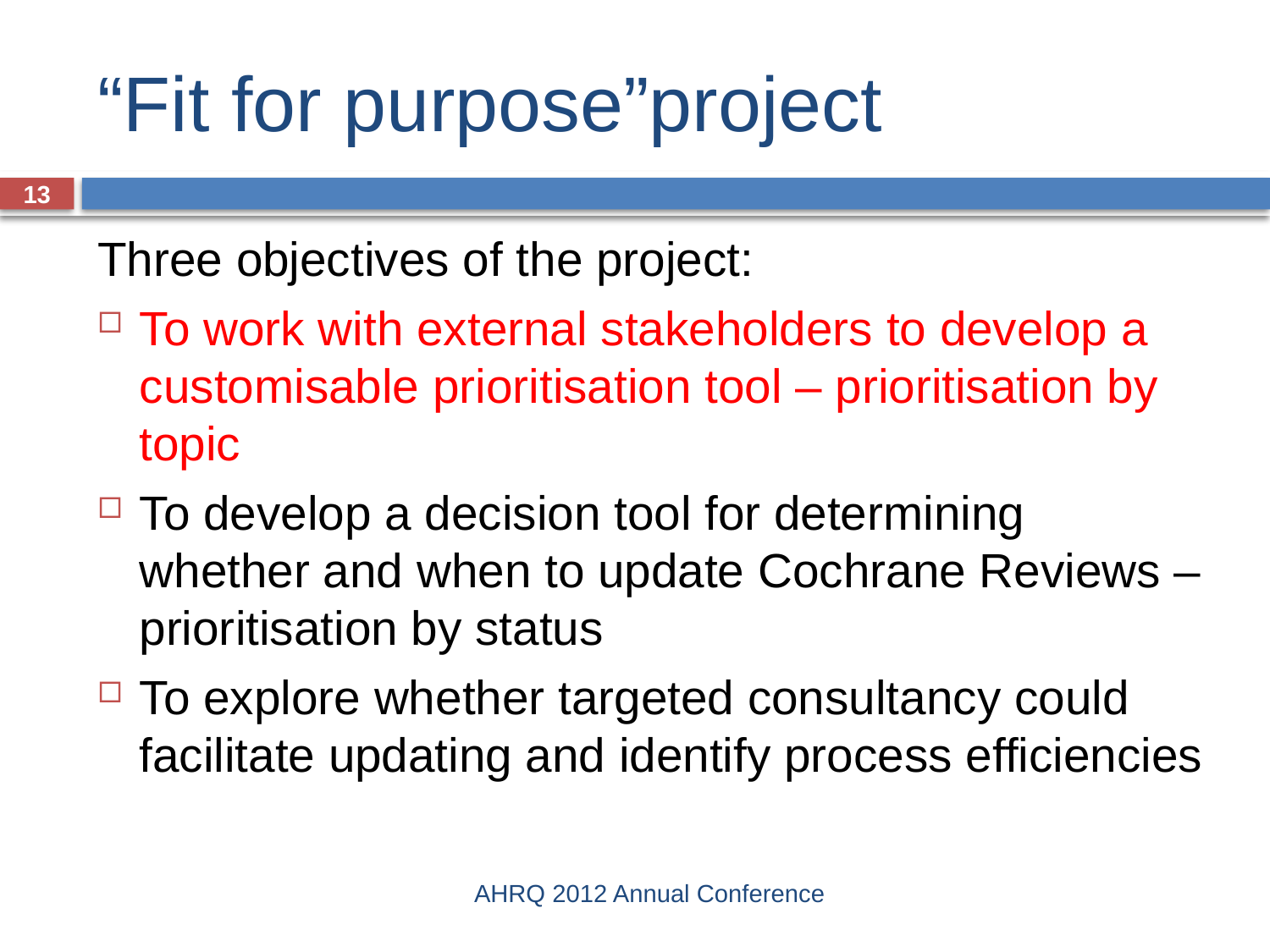

# “Fit for purpose”project
13
Three objectives of the project:
To work with external stakeholders to develop a customisable prioritisation tool – prioritisation by topic
To develop a decision tool for determining whether and when to update Cochrane Reviews – prioritisation by status
To explore whether targeted consultancy could facilitate updating and identify process efficiencies

AHRQ 2012 Annual Conference